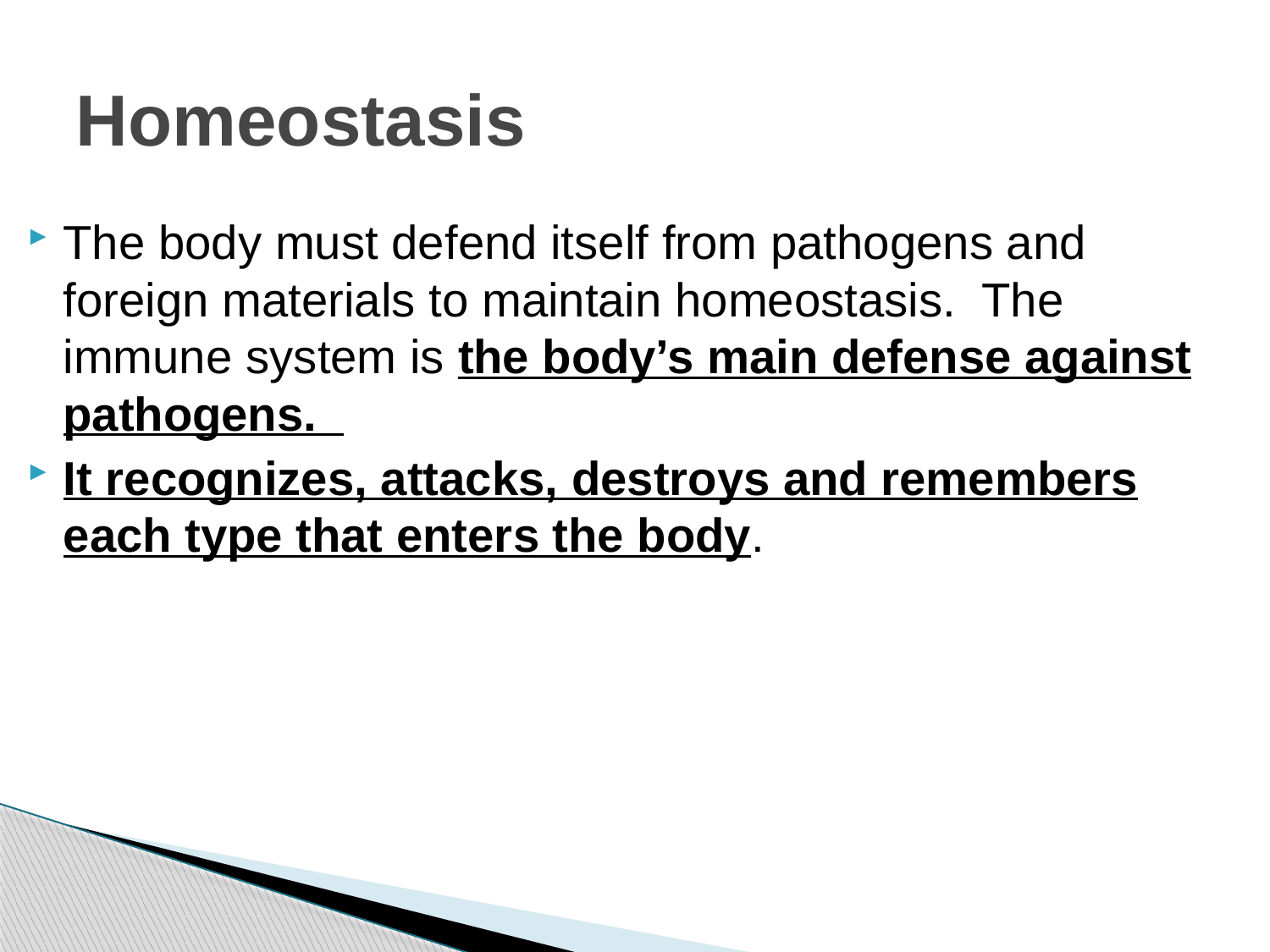

# Homeostasis
The body must defend itself from pathogens and foreign materials to maintain homeostasis.  The immune system is the body’s main defense against pathogens.
It recognizes, attacks, destroys and remembers each type that enters the body.